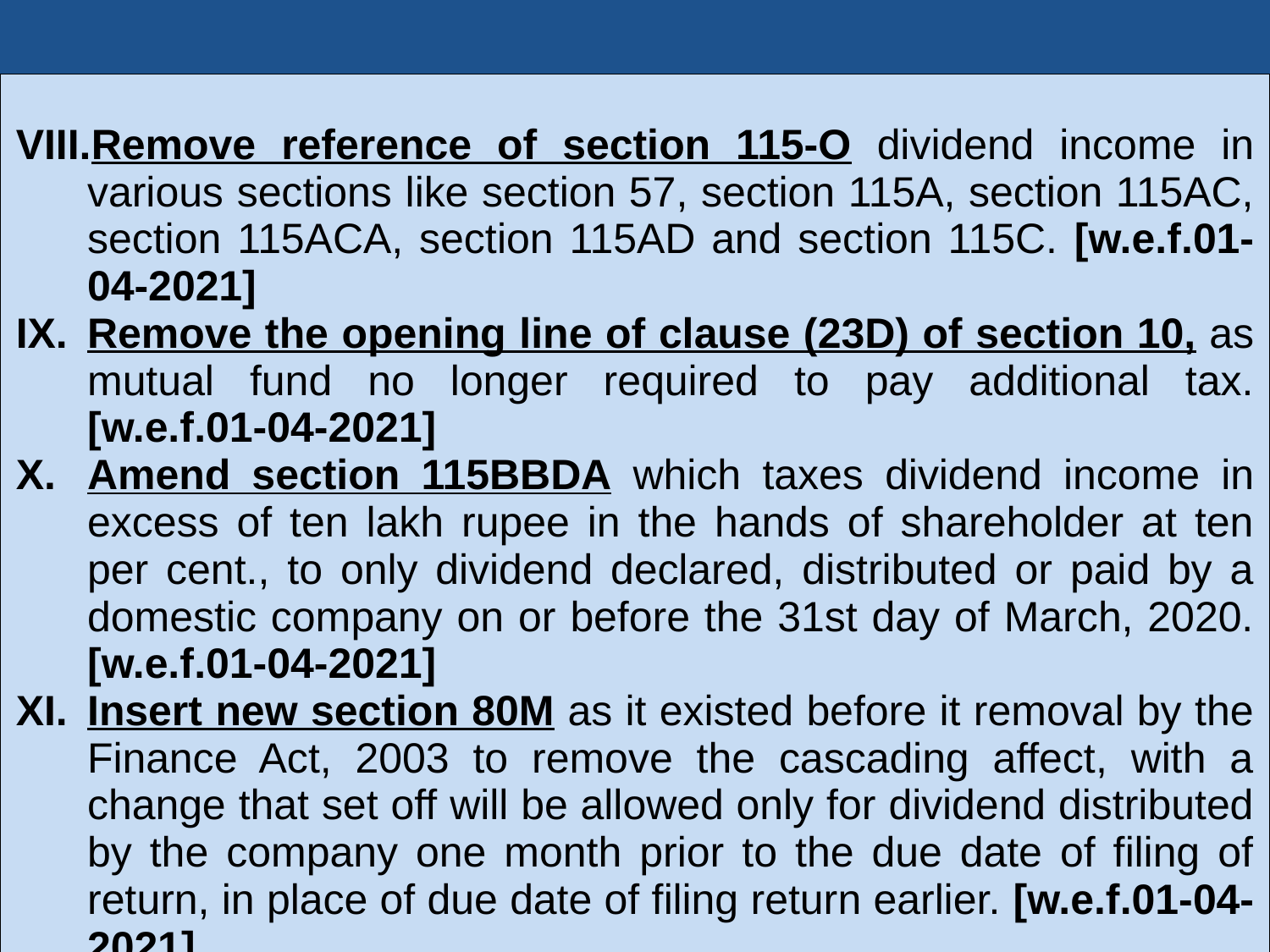

Contd….
#
| Remove reference of section 115-O dividend income in various sections like section 57, section 115A, section 115AC, section 115ACA, section 115AD and section 115C. [w.e.f.01-04-2021] Remove the opening line of clause (23D) of section 10, as mutual fund no longer required to pay additional tax. [w.e.f.01-04-2021] Amend section 115BBDA which taxes dividend income in excess of ten lakh rupee in the hands of shareholder at ten per cent., to only dividend declared, distributed or paid by a domestic company on or before the 31st day of March, 2020. [w.e.f.01-04-2021] Insert new section 80M as it existed before it removal by the Finance Act, 2003 to remove the cascading affect, with a change that set off will be allowed only for dividend distributed by the company one month prior to the due date of filing of return, in place of due date of filing return earlier. [w.e.f.01-04-2021] |
| --- |
179